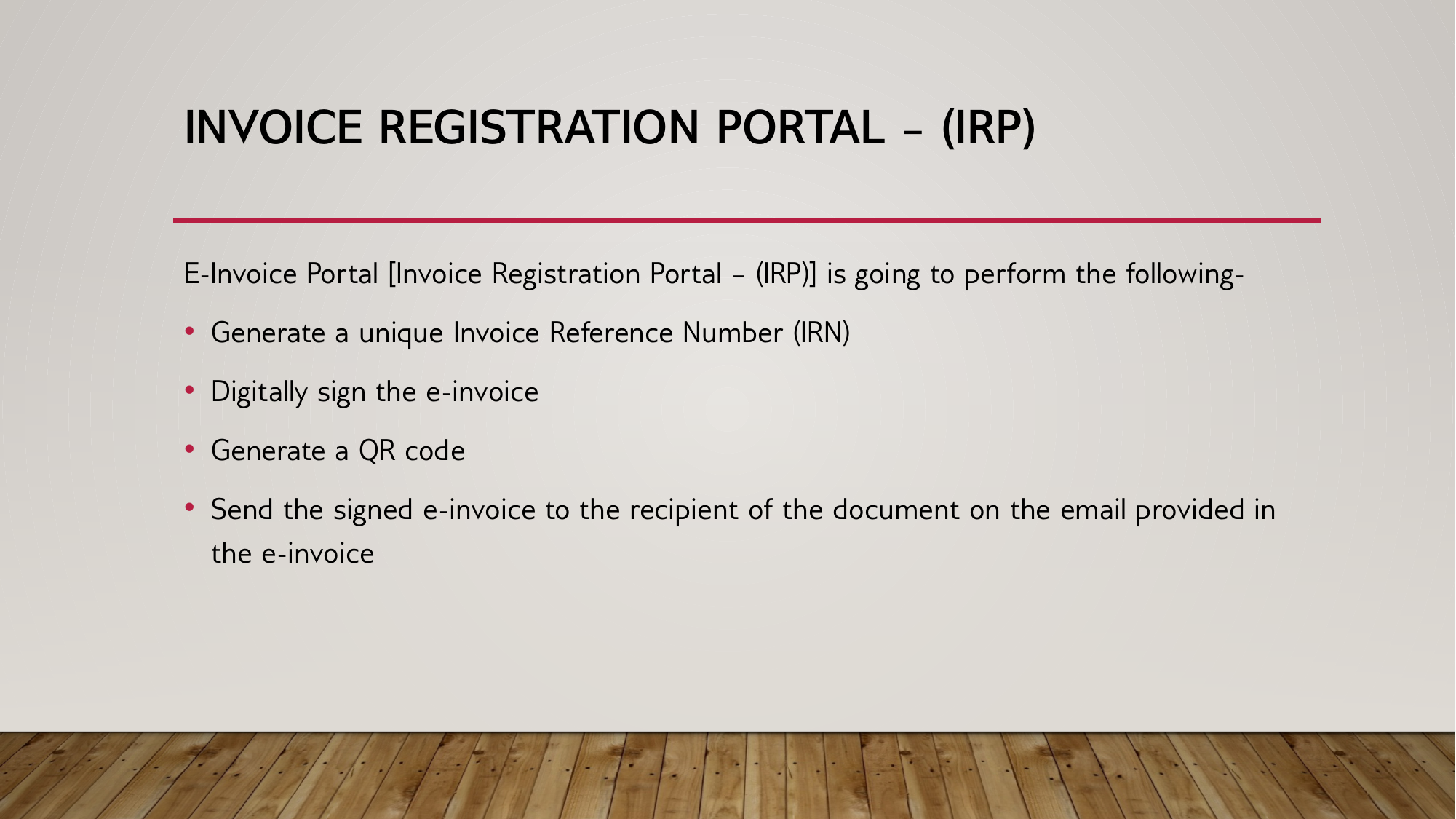

# Invoice Registration Portal – (IRP)
E-Invoice Portal [Invoice Registration Portal – (IRP)] is going to perform the following-
Generate a unique Invoice Reference Number (IRN)
Digitally sign the e-invoice
Generate a QR code
Send the signed e-invoice to the recipient of the document on the email provided in the e-invoice